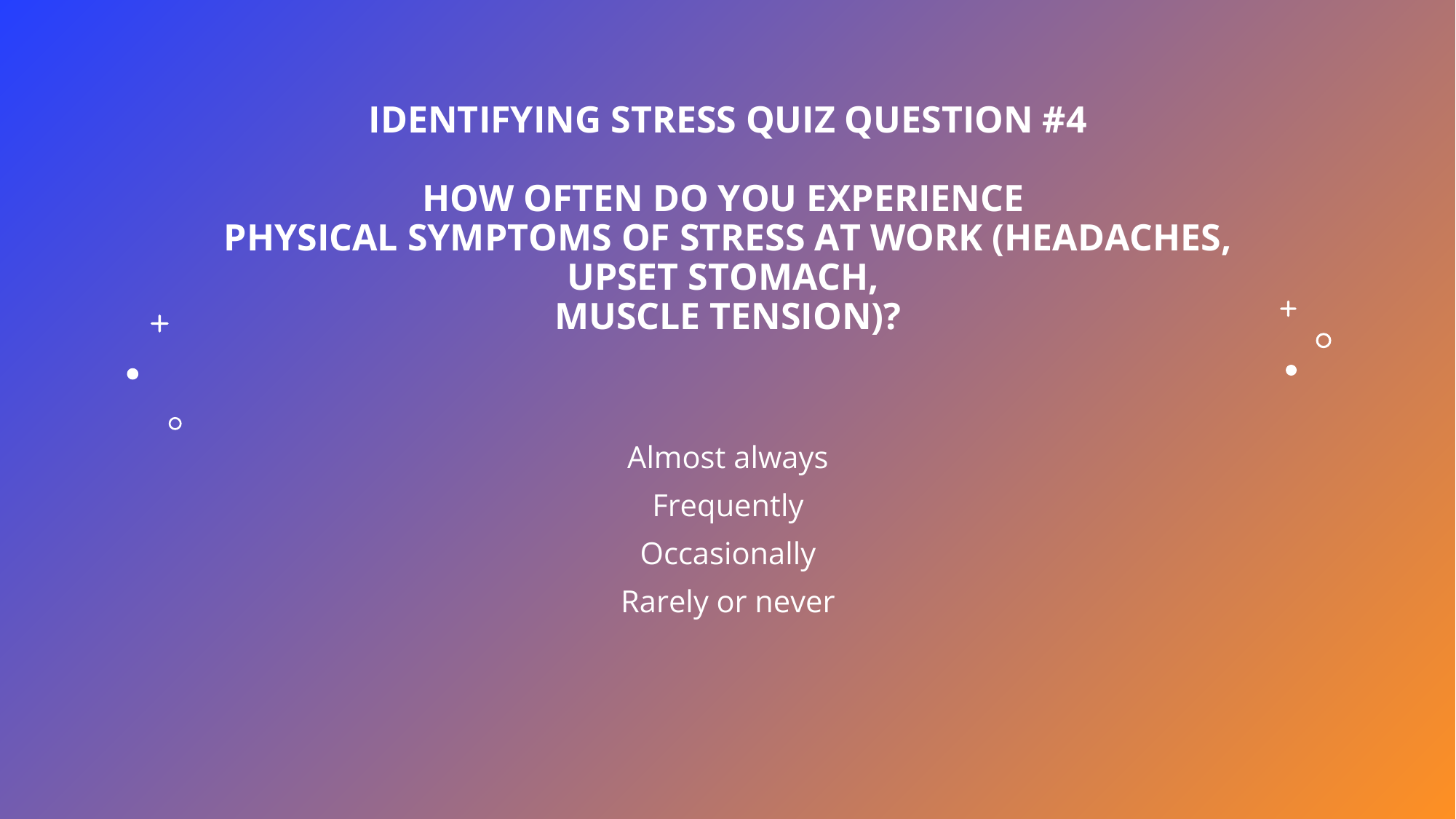

# IDENTIFYING STRESS QUIZ QUESTION #4 HOW OFTEN DO YOU EXPERIENCE PHYSICAL SYMPTOMS OF STRESS AT WORK (HEADACHES, UPSET STOMACH, MUSCLE TENSION)?

Almost always
Frequently
Occasionally
Rarely or never